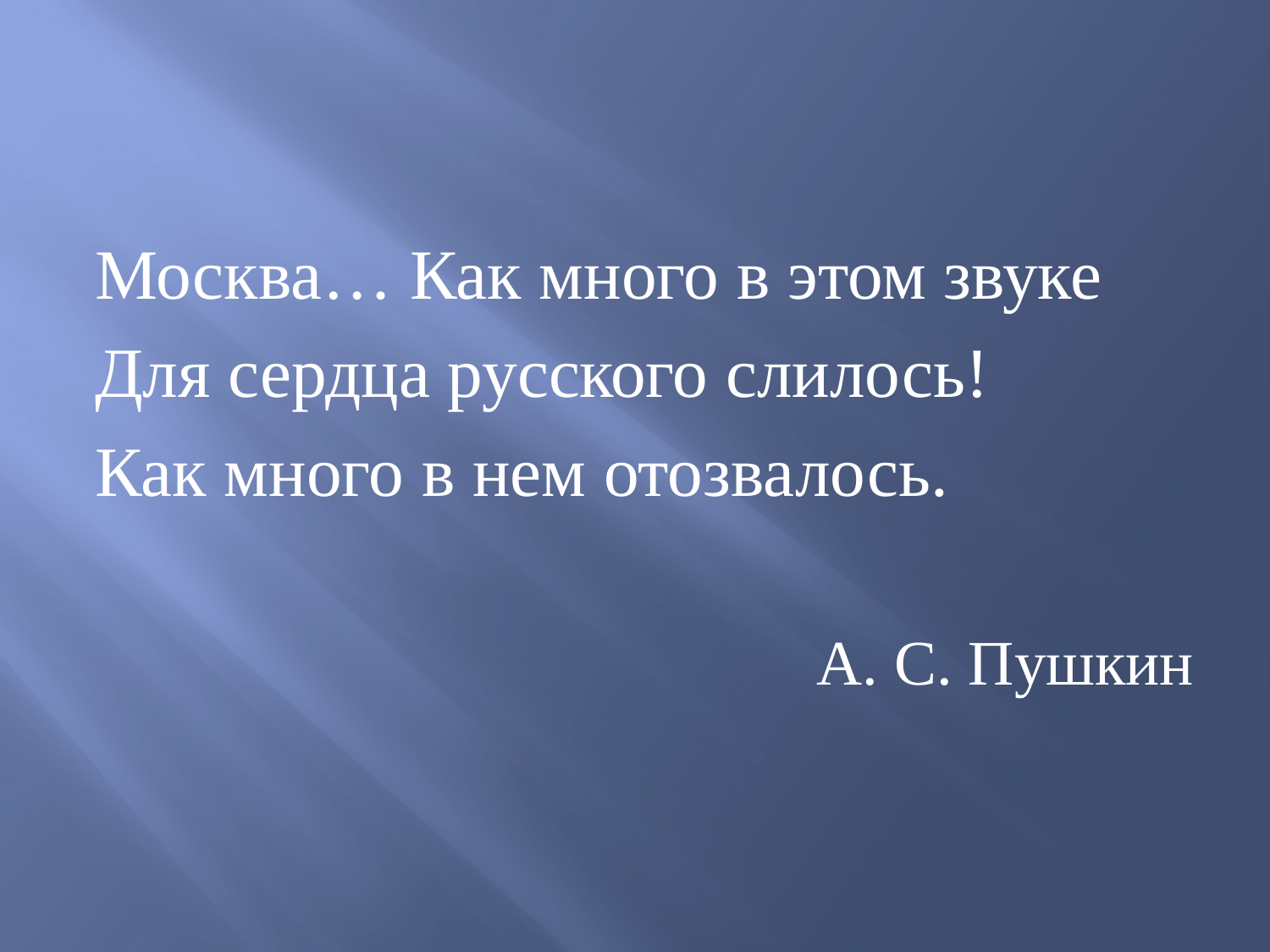

Москва… Как много в этом звуке
Для сердца русского слилось!
Как много в нем отозвалось.

А. С. Пушкин
#